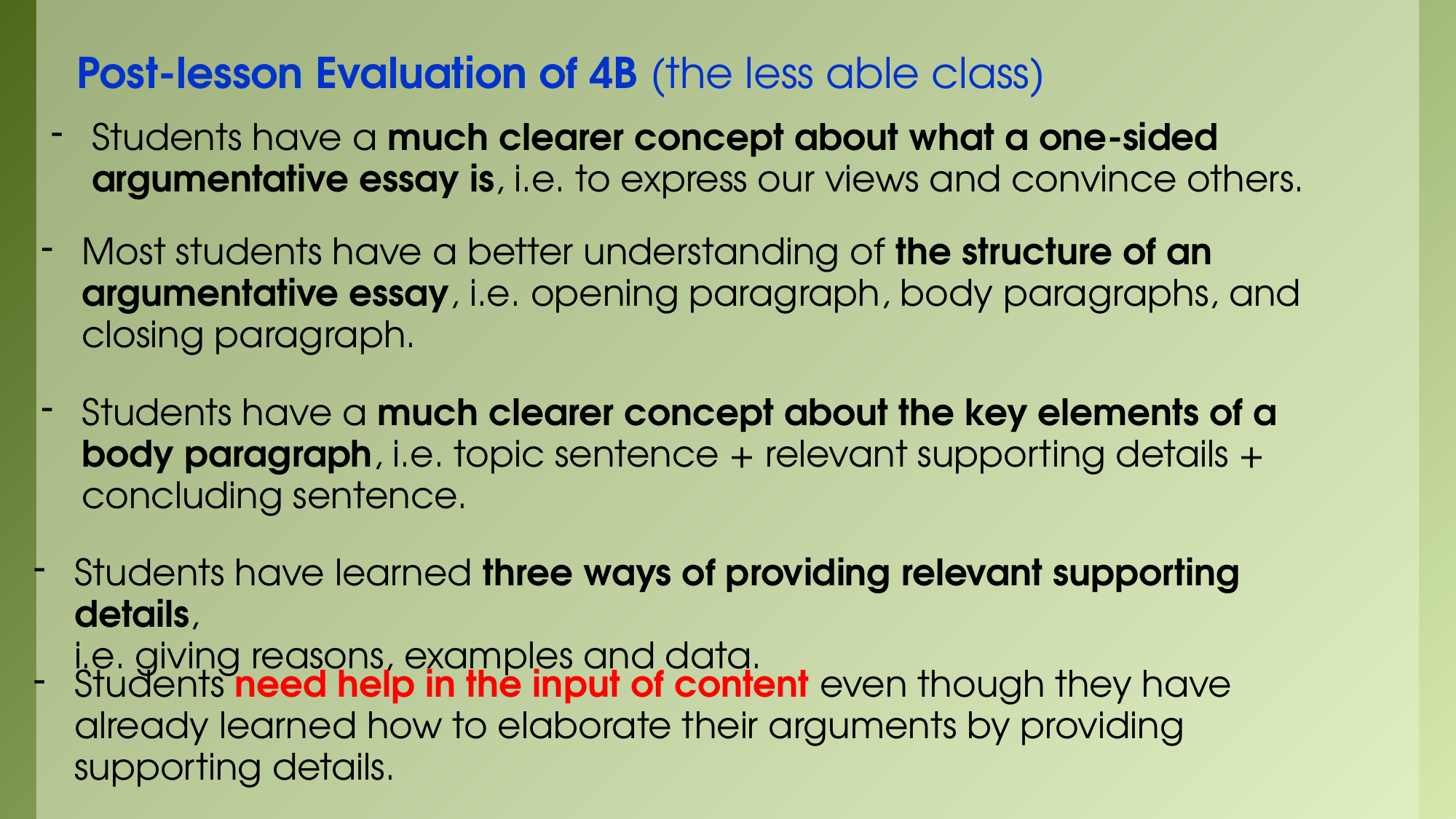

Post-lesson Evaluation of 4B (the less able class)
Students have a much clearer concept about what a one-sided argumentative essay is, i.e. to express our views and convince others.
Most students have a better understanding of the structure of an argumentative essay, i.e. opening paragraph, body paragraphs, and closing paragraph.
Students have a much clearer concept about the key elements of a body paragraph, i.e. topic sentence + relevant supporting details + concluding sentence.
Students have learned three ways of providing relevant supporting details,
i.e. giving reasons, examples and data.
Students need help in the input of content even though they have already learned how to elaborate their arguments by providing supporting details.